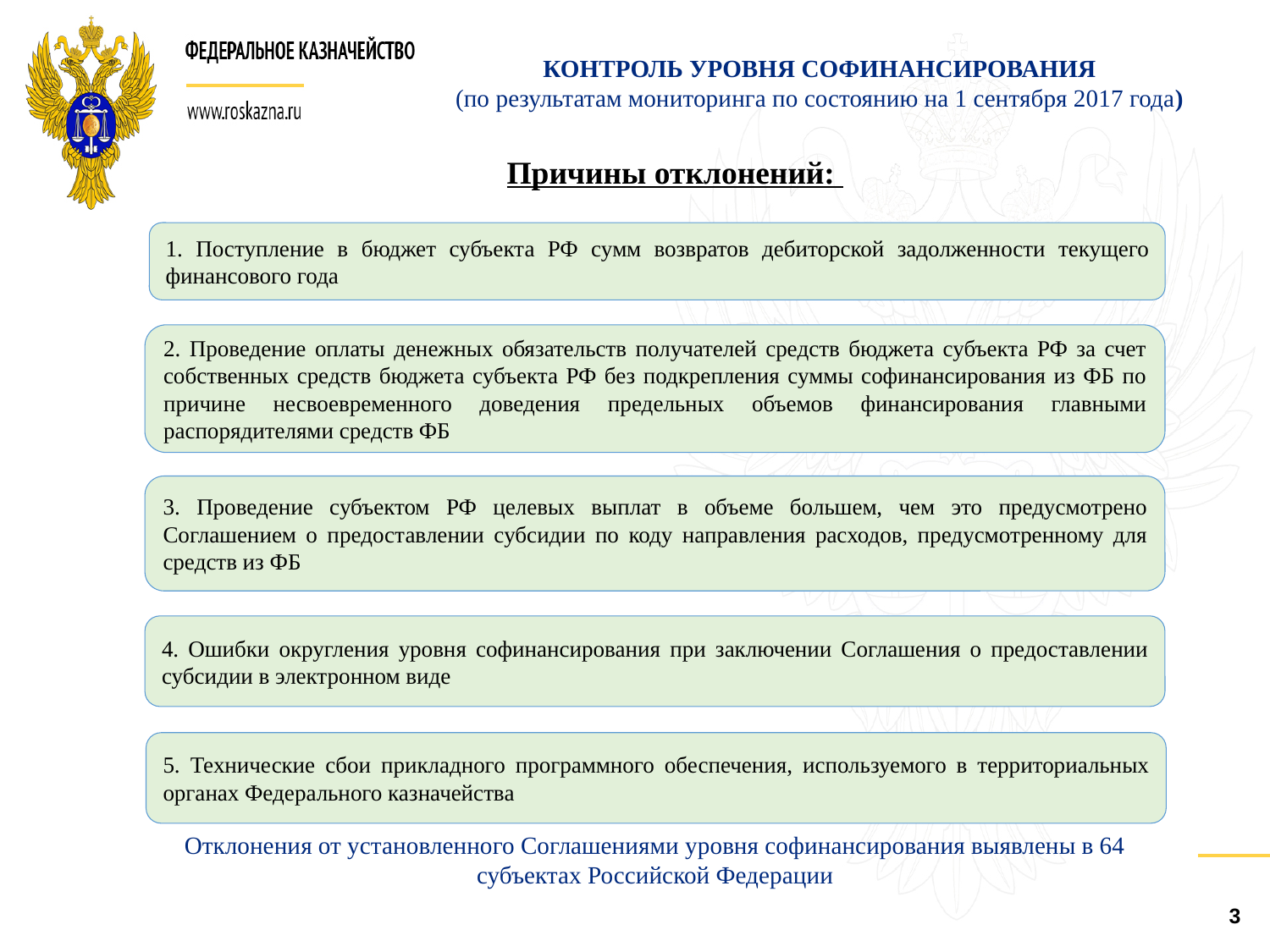

КОНТРОЛЬ УРОВНЯ СОФИНАНСИРОВАНИЯ
(по результатам мониторинга по состоянию на 1 сентября 2017 года)
Причины отклонений:
1. Поступление в бюджет субъекта РФ сумм возвратов дебиторской задолженности текущего финансового года
2. Проведение оплаты денежных обязательств получателей средств бюджета субъекта РФ за счет собственных средств бюджета субъекта РФ без подкрепления суммы софинансирования из ФБ по причине несвоевременного доведения предельных объемов финансирования главными распорядителями средств ФБ
3. Проведение субъектом РФ целевых выплат в объеме большем, чем это предусмотрено Соглашением о предоставлении субсидии по коду направления расходов, предусмотренному для средств из ФБ
4. Ошибки округления уровня софинансирования при заключении Соглашения о предоставлении субсидии в электронном виде
5. Технические сбои прикладного программного обеспечения, используемого в территориальных органах Федерального казначейства
Отклонения от установленного Соглашениями уровня софинансирования выявлены в 64 субъектах Российской Федерации
3